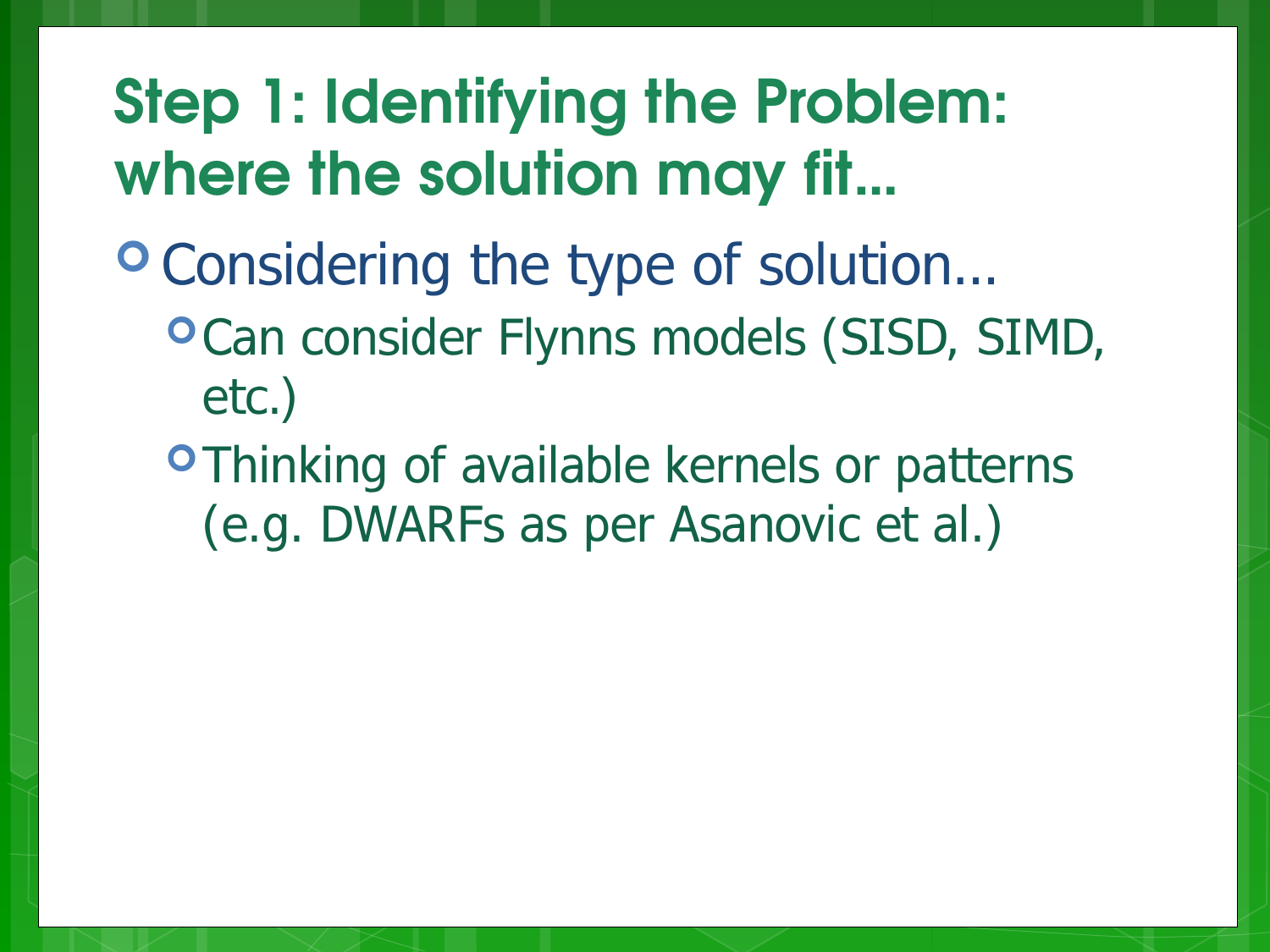

# Step 1: Identifying the Problem: where the solution may fit…
Considering the type of solution…
Can consider Flynns models (SISD, SIMD, etc.)
Thinking of available kernels or patterns (e.g. DWARFs as per Asanovic et al.)